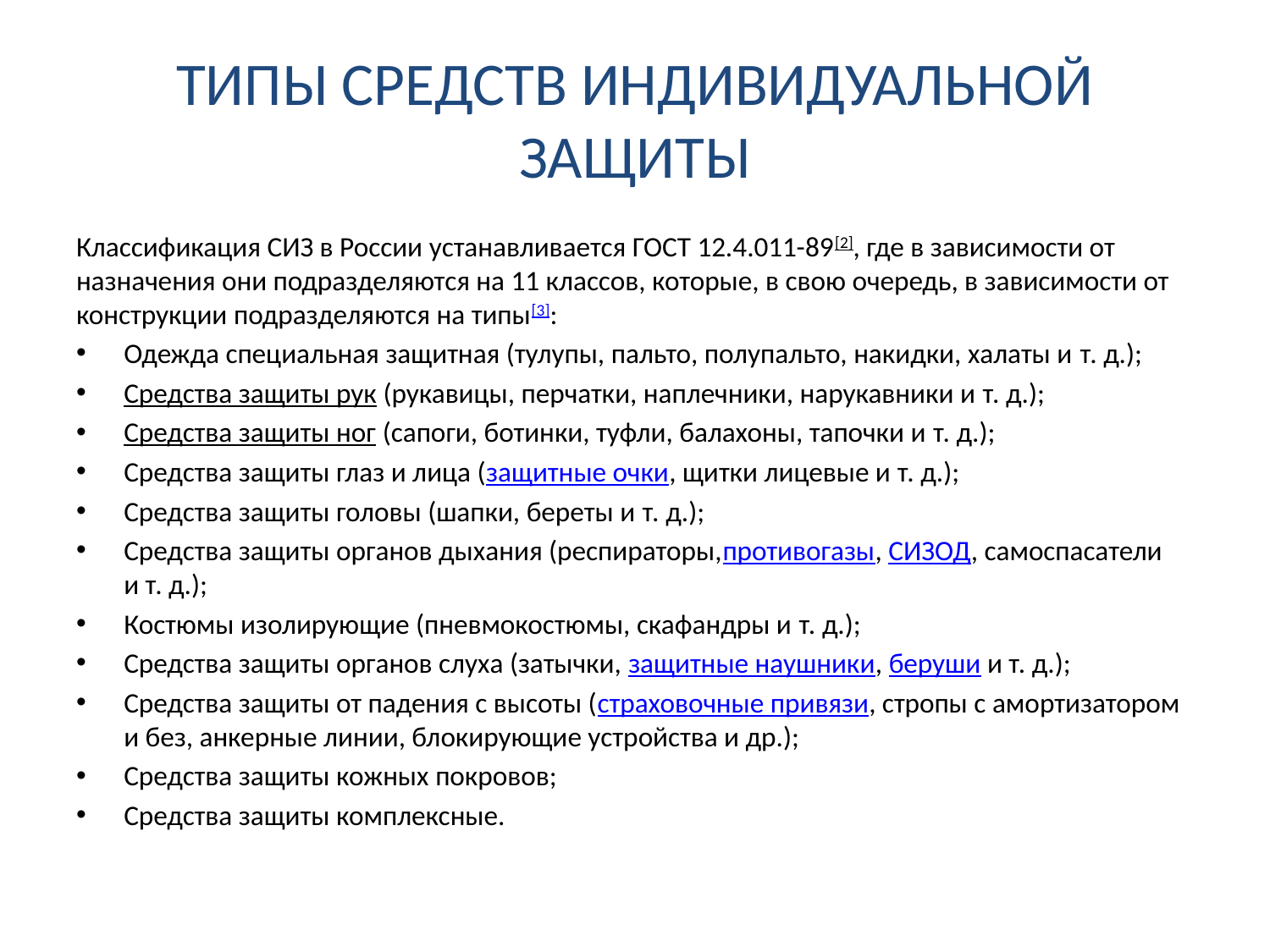

# ТИПЫ СРЕДСТВ ИНДИВИДУАЛЬНОЙ ЗАЩИТЫ
Классификация СИЗ в России устанавливается ГОСТ 12.4.011-89[2], где в зависимости от назначения они подразделяются на 11 классов, которые, в свою очередь, в зависимости от конструкции подразделяются на типы[3]:
Одежда специальная защитная (тулупы, пальто, полупальто, накидки, халаты и т. д.);
Средства защиты рук (рукавицы, перчатки, наплечники, нарукавники и т. д.);
Средства защиты ног (сапоги, ботинки, туфли, балахоны, тапочки и т. д.);
Средства защиты глаз и лица (защитные очки, щитки лицевые и т. д.);
Средства защиты головы (шапки, береты и т. д.);
Средства защиты органов дыхания (респираторы,противогазы, СИЗОД, самоспасатели и т. д.);
Костюмы изолирующие (пневмокостюмы, скафандры и т. д.);
Средства защиты органов слуха (затычки, защитные наушники, беруши и т. д.);
Средства защиты от падения с высоты (страховочные привязи, стропы с амортизатором и без, анкерные линии, блокирующие устройства и др.);
Средства защиты кожных покровов;
Средства защиты комплексные.